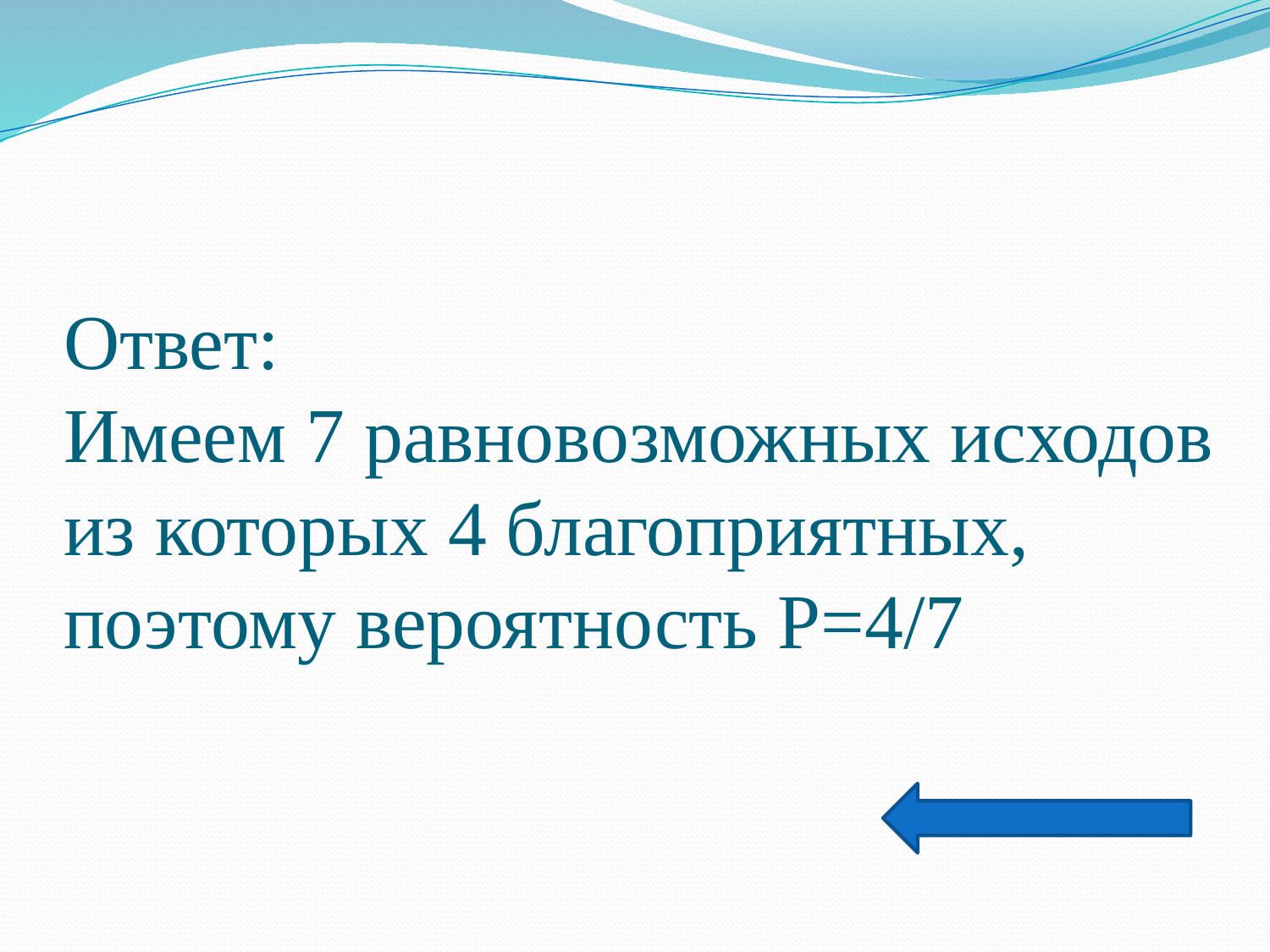

# Ответ: Имеем 7 равновозможных исходов из которых 4 благоприятных, поэтому вероятность Р=4/7